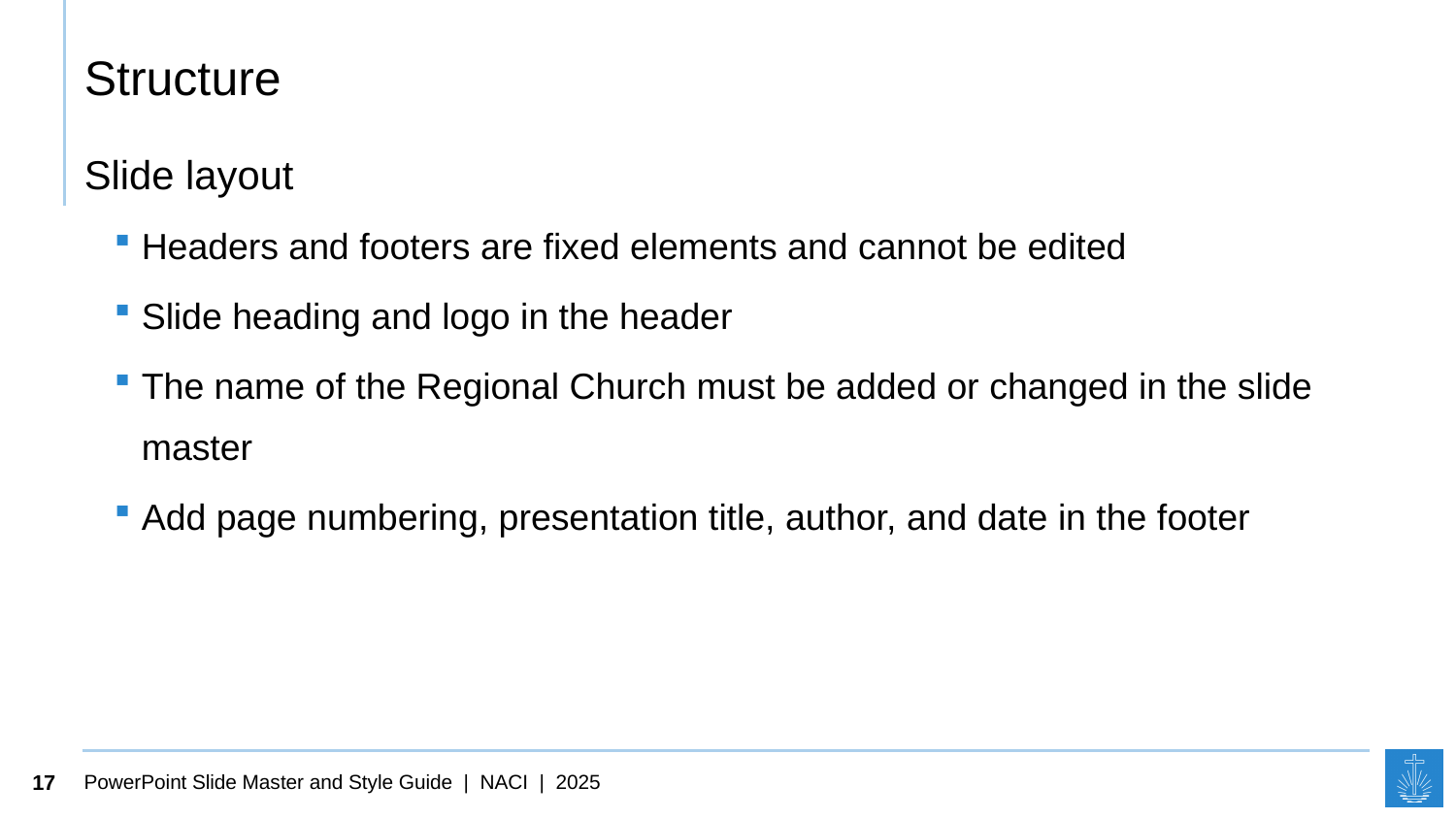

# Structure
Slide layout
Headers and footers are fixed elements and cannot be edited
Slide heading and logo in the header
The name of the Regional Church must be added or changed in the slide master
Add page numbering, presentation title, author, and date in the footer